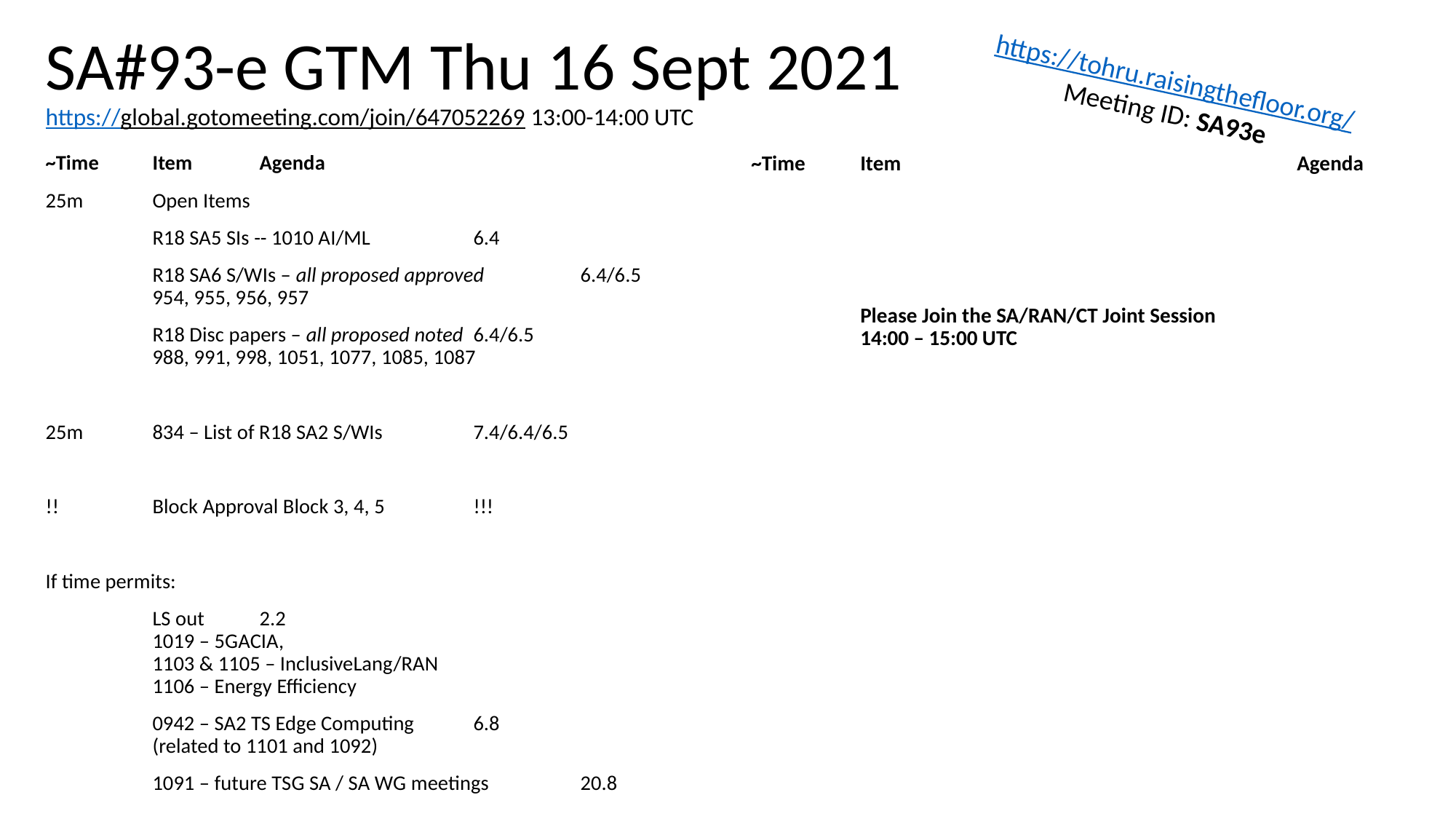

# SA#93-e GTM Thu 16 Sept 2021 https://global.gotomeeting.com/join/647052269 13:00-14:00 UTC
https://tohru.raisingthefloor.org/
Meeting ID: SA93e
~Time	Item				Agenda
25m 	Open Items
	R18 SA5 SIs -- 1010 AI/ML		6.4
	R18 SA6 S/WIs – all proposed approved	6.4/6.5
	954, 955, 956, 957
	R18 Disc papers – all proposed noted		6.4/6.5
	988, 991, 998, 1051, 1077, 1085, 1087

25m	834 – List of R18 SA2 S/WIs		7.4/6.4/6.5

!!	Block Approval Block 3, 4, 5		!!!

If time permits:
	LS out				2.2
	1019 – 5GACIA,
	1103 & 1105 – InclusiveLang/RAN
	1106 – Energy Efficiency
	0942 – SA2 TS Edge Computing		6.8
	(related to 1101 and 1092)
	1091 – future TSG SA / SA WG meetings	20.8

~Time	Item				Agenda

	Please Join the SA/RAN/CT Joint Session
	14:00 – 15:00 UTC